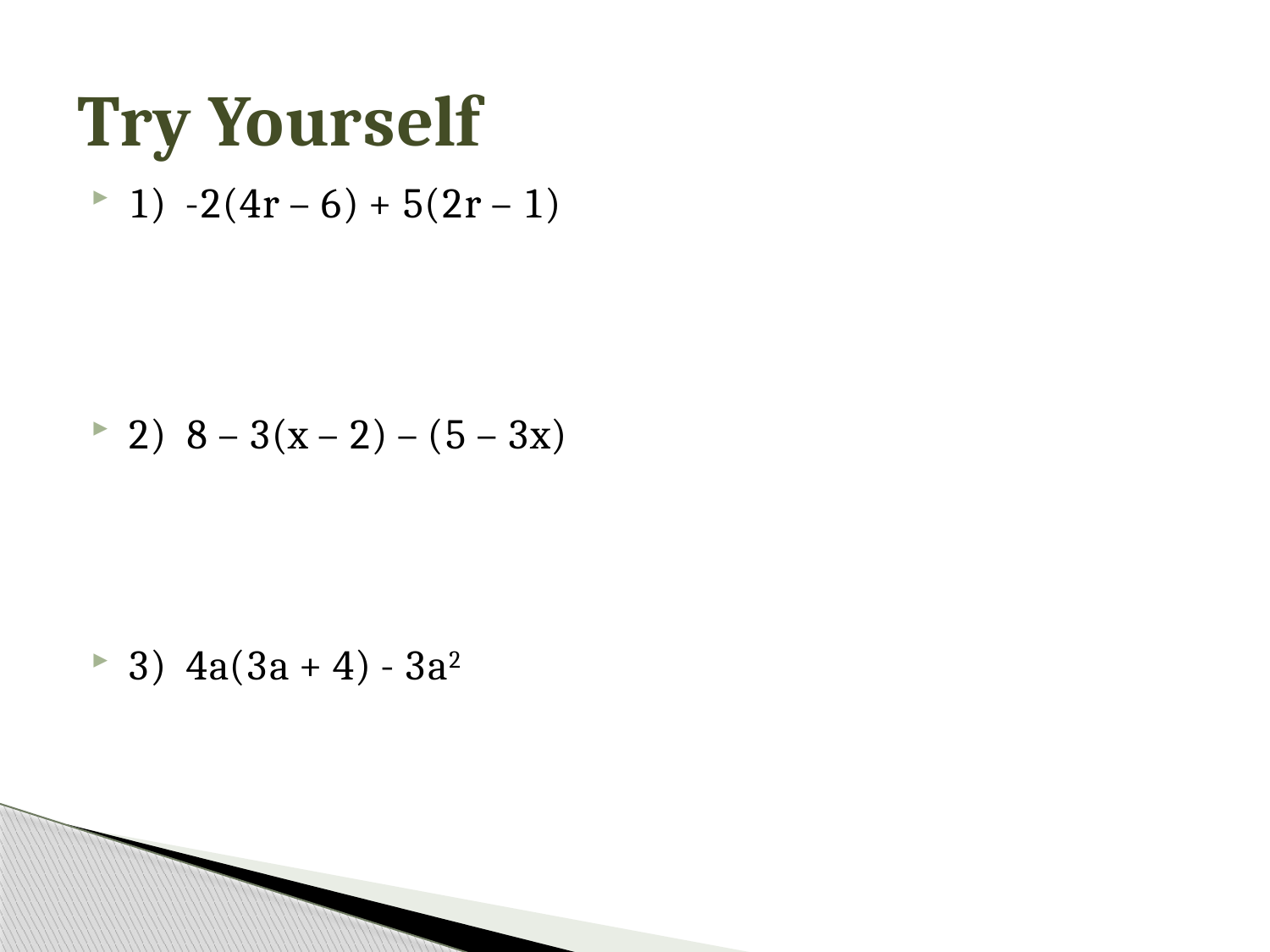

# Try Yourself
1)  -2(4r – 6) + 5(2r – 1)

2)  8 – 3(x – 2) – (5 – 3x)

3)  4a(3a + 4) - 3a2